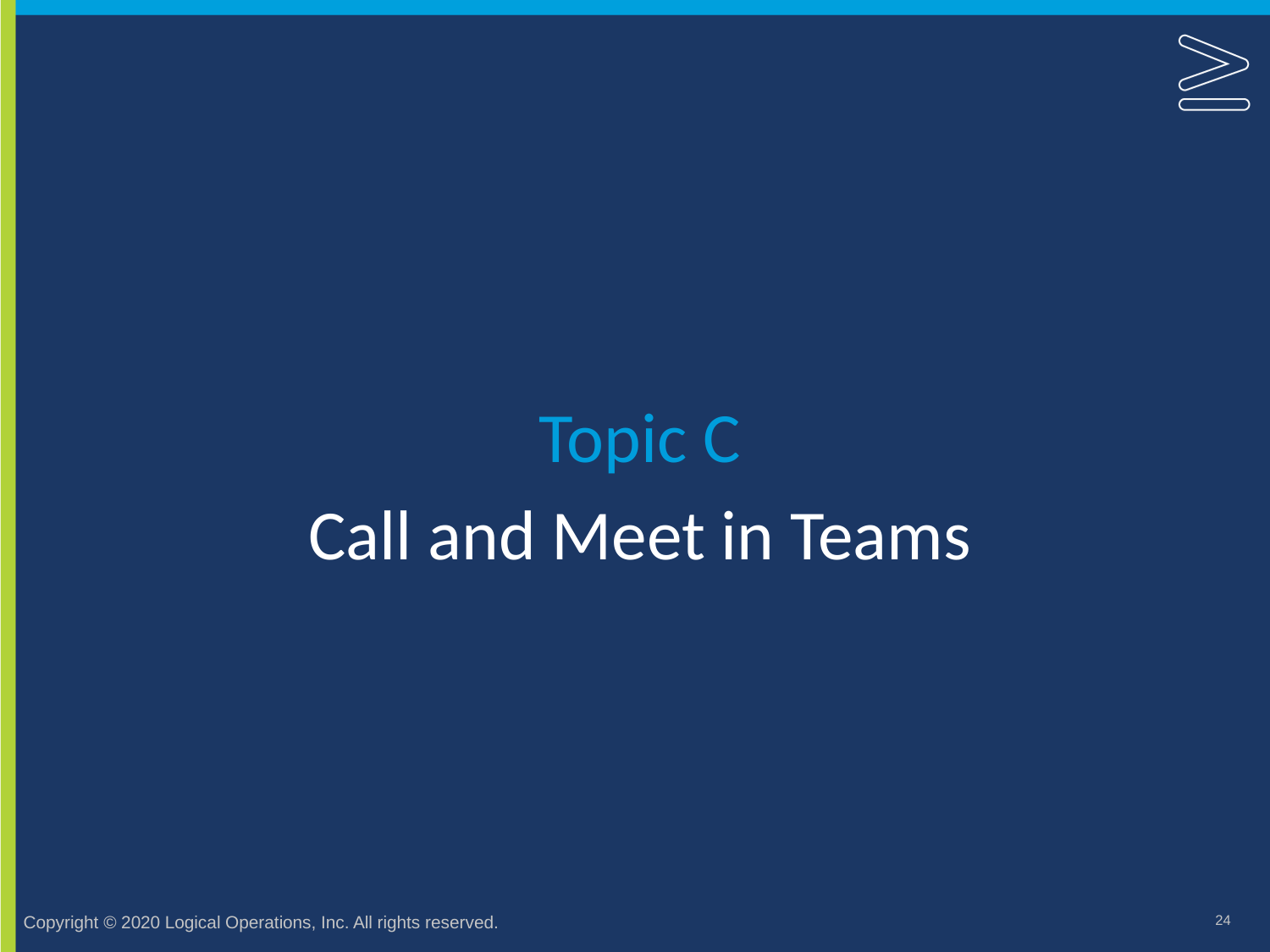

Topic C
# Call and Meet in Teams
24